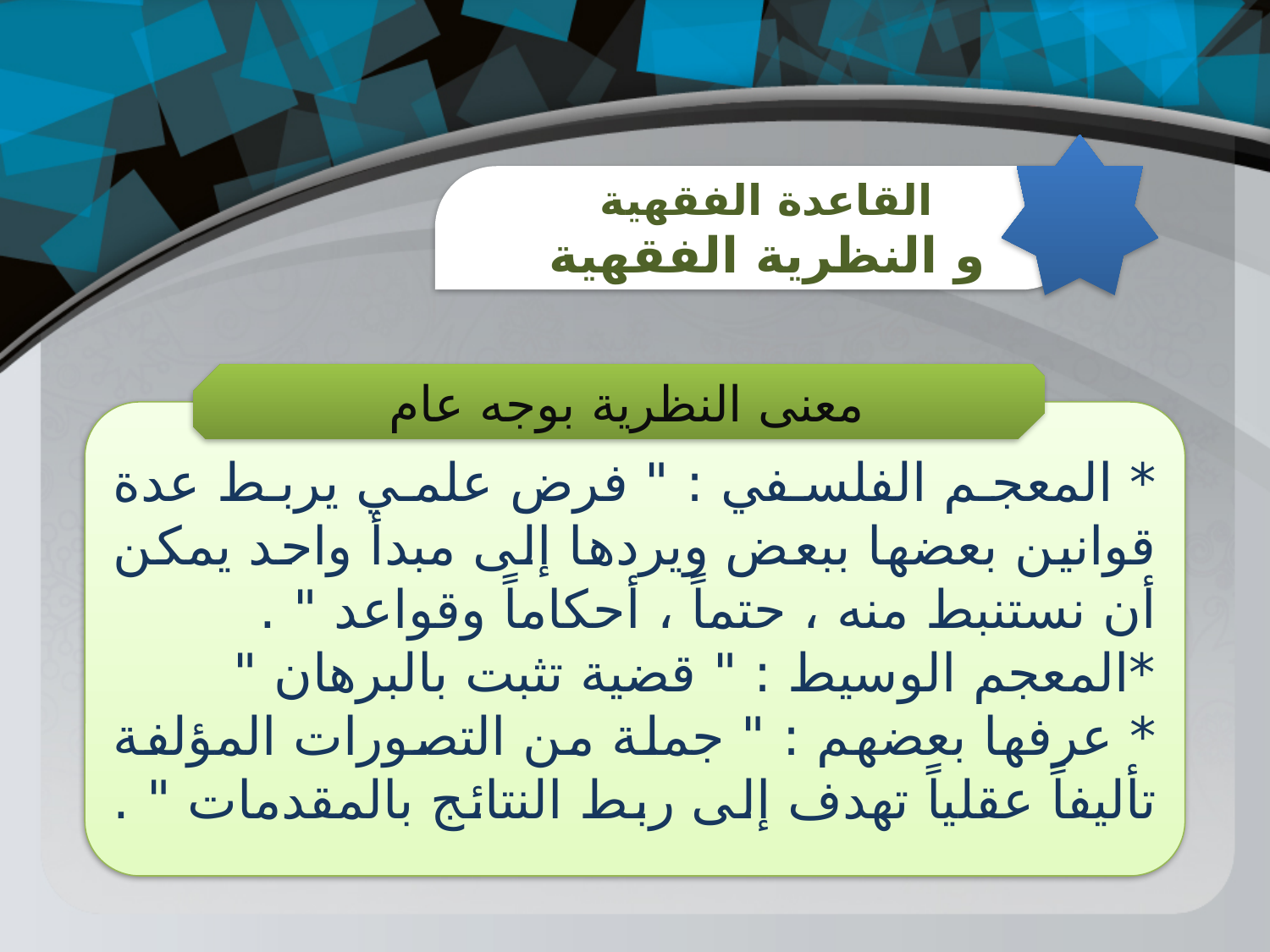

القاعدة الفقهية
و النظرية الفقهية
معنى النظرية بوجه عام
* المعجم الفلسفي : " فرض علمي يربط عدة قوانين بعضها ببعض ويردها إلى مبدأ واحد يمكن أن نستنبط منه ، حتماً ، أحكاماً وقواعد " .
*المعجم الوسيط : " قضية تثبت بالبرهان "
* عرفها بعضهم : " جملة من التصورات المؤلفة تأليفاً عقلياً تهدف إلى ربط النتائج بالمقدمات " .